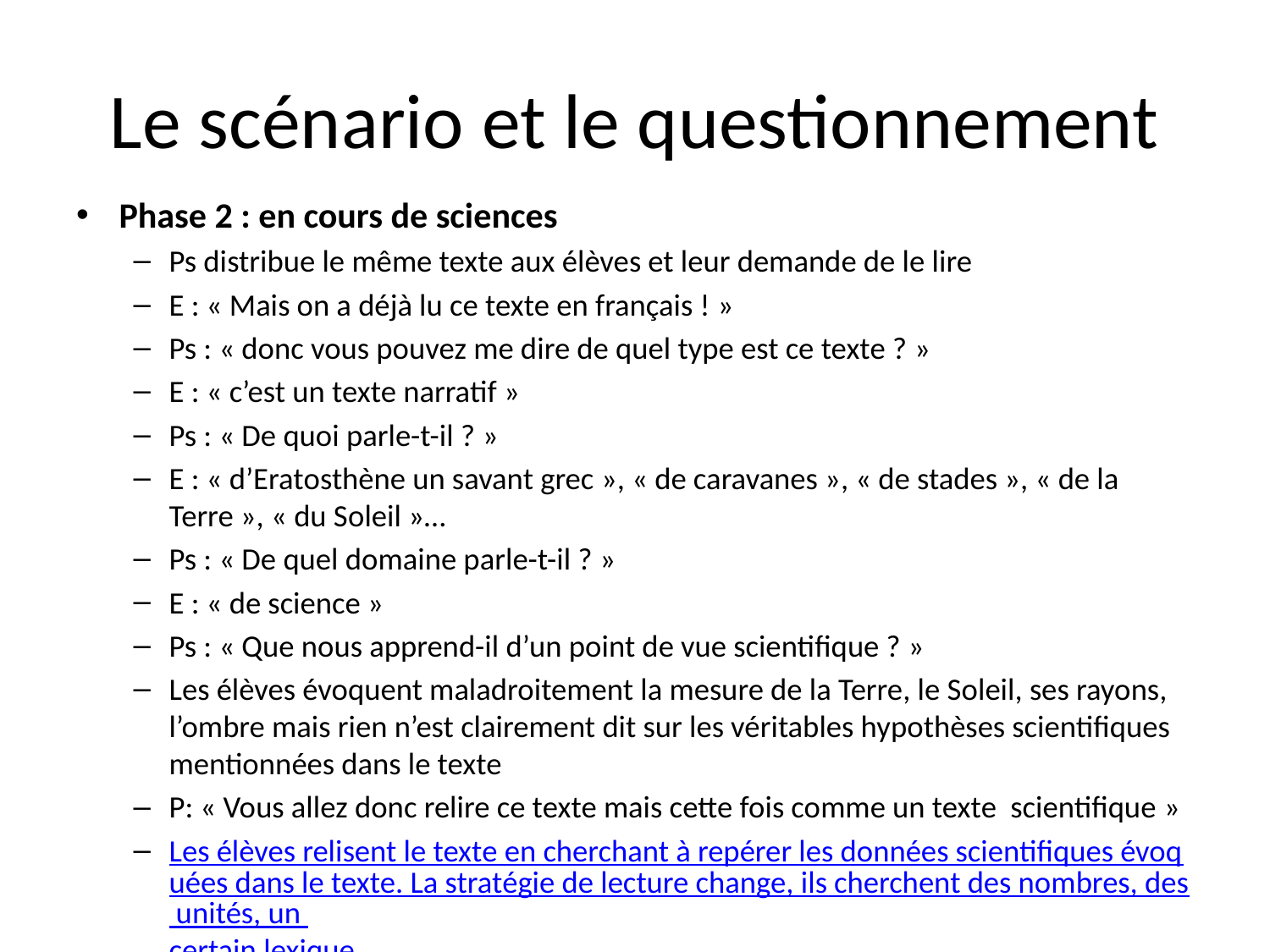

# Le scénario et le questionnement
Phase 2 : en cours de sciences
Ps distribue le même texte aux élèves et leur demande de le lire
E : « Mais on a déjà lu ce texte en français ! »
Ps : « donc vous pouvez me dire de quel type est ce texte ? »
E : « c’est un texte narratif »
Ps : « De quoi parle-t-il ? »
E : « d’Eratosthène un savant grec », « de caravanes », « de stades », « de la Terre », « du Soleil »…
Ps : « De quel domaine parle-t-il ? »
E : « de science »
Ps : « Que nous apprend-il d’un point de vue scientifique ? »
Les élèves évoquent maladroitement la mesure de la Terre, le Soleil, ses rayons, l’ombre mais rien n’est clairement dit sur les véritables hypothèses scientifiques mentionnées dans le texte
P: « Vous allez donc relire ce texte mais cette fois comme un texte  scientifique »
Les élèves relisent le texte en cherchant à repérer les données scientifiques évoquées dans le texte. La stratégie de lecture change, ils cherchent des nombres, des unités, un certain lexique